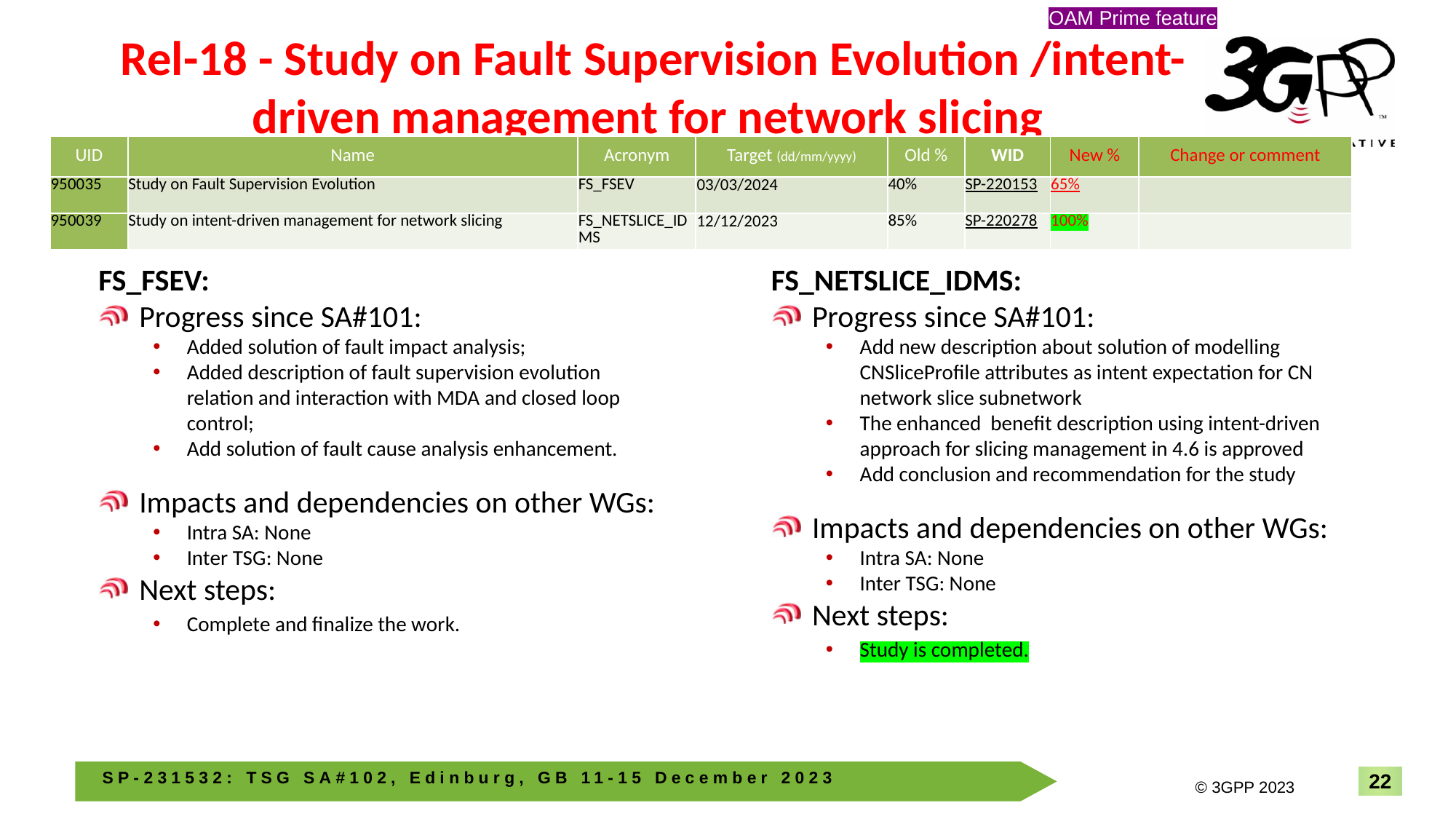

OAM Prime feature
# Rel-18 - Study on Fault Supervision Evolution /intent-driven management for network slicing
| UID | Name | Acronym | Target (dd/mm/yyyy) | Old % | WID | New % | Change or comment |
| --- | --- | --- | --- | --- | --- | --- | --- |
| 950035 | Study on Fault Supervision Evolution | FS\_FSEV | 03/03/2024 | 40% | SP-220153 | 65% |  |
| 950039 | Study on intent-driven management for network slicing | FS\_NETSLICE\_IDMS | 12/12/2023 | 85% | SP-220278 | 100% |  |
FS_FSEV:
Progress since SA#101:
Added solution of fault impact analysis;
Added description of fault supervision evolution relation and interaction with MDA and closed loop control;
Add solution of fault cause analysis enhancement.

Impacts and dependencies on other WGs:
Intra SA: None
Inter TSG: None
Next steps:
Complete and finalize the work.
FS_NETSLICE_IDMS:
Progress since SA#101:
Add new description about solution of modelling CNSliceProfile attributes as intent expectation for CN network slice subnetwork
The enhanced  benefit description using intent-driven approach for slicing management in 4.6 is approved
Add conclusion and recommendation for the study

Impacts and dependencies on other WGs:
Intra SA: None
Inter TSG: None
Next steps:
Study is completed.